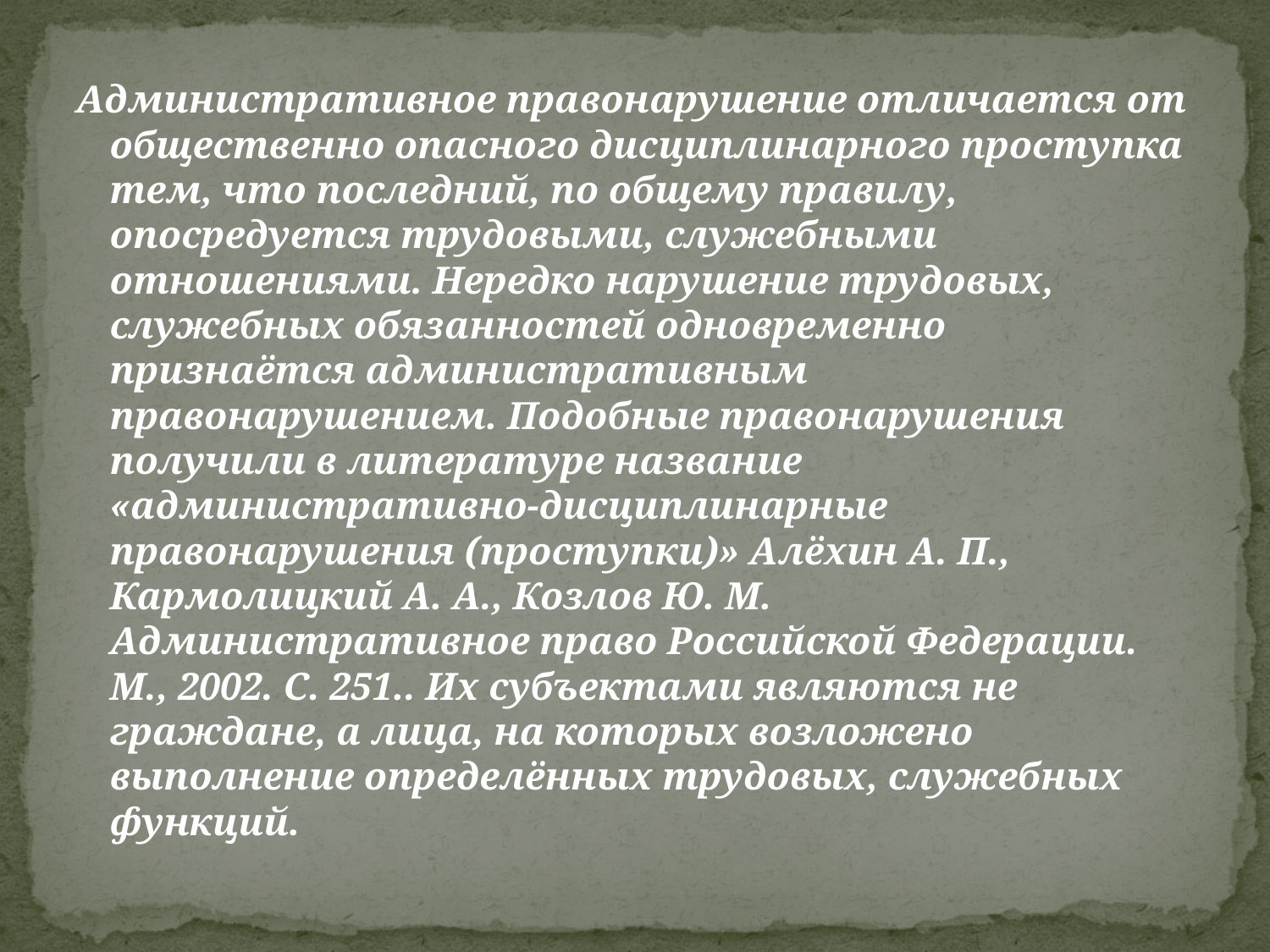

Административное правонарушение отличается от общественно опасного дисциплинарного проступка тем, что последний, по общему правилу, опосредуется трудовыми, служебными отношениями. Нередко нарушение трудовых, служебных обязанностей одновременно признаётся административным правонарушением. Подобные правонарушения получили в литературе название «административно-дисциплинарные правонарушения (проступки)» Алёхин А. П., Кармолицкий А. А., Козлов Ю. М. Административное право Российской Федерации. М., 2002. С. 251.. Их субъектами являются не граждане, а лица, на которых возложено выполнение определённых трудовых, служебных функций.